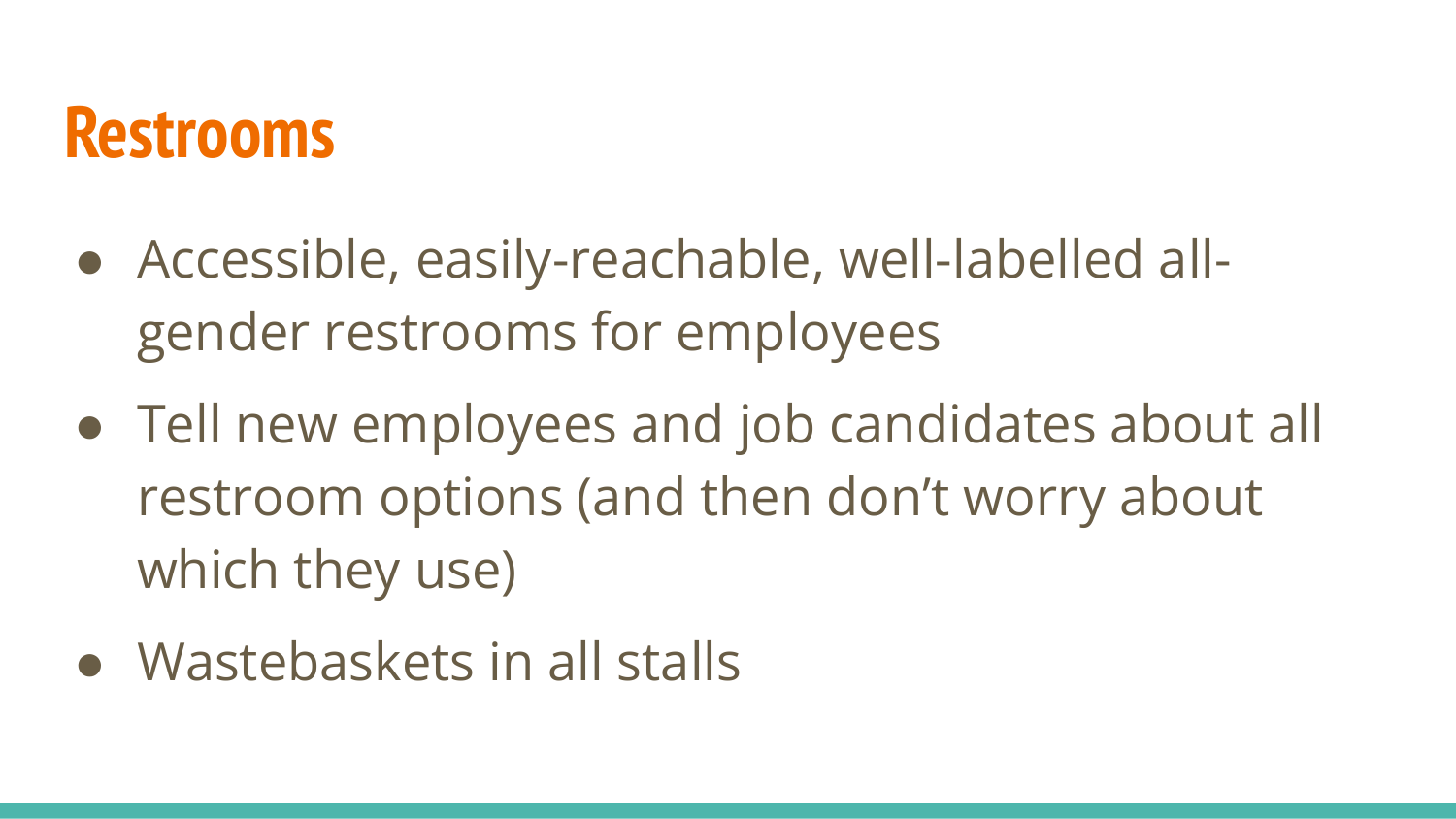

# Restrooms
Accessible, easily-reachable, well-labelled all-gender restrooms for employees
Tell new employees and job candidates about all restroom options (and then don’t worry about which they use)
Wastebaskets in all stalls